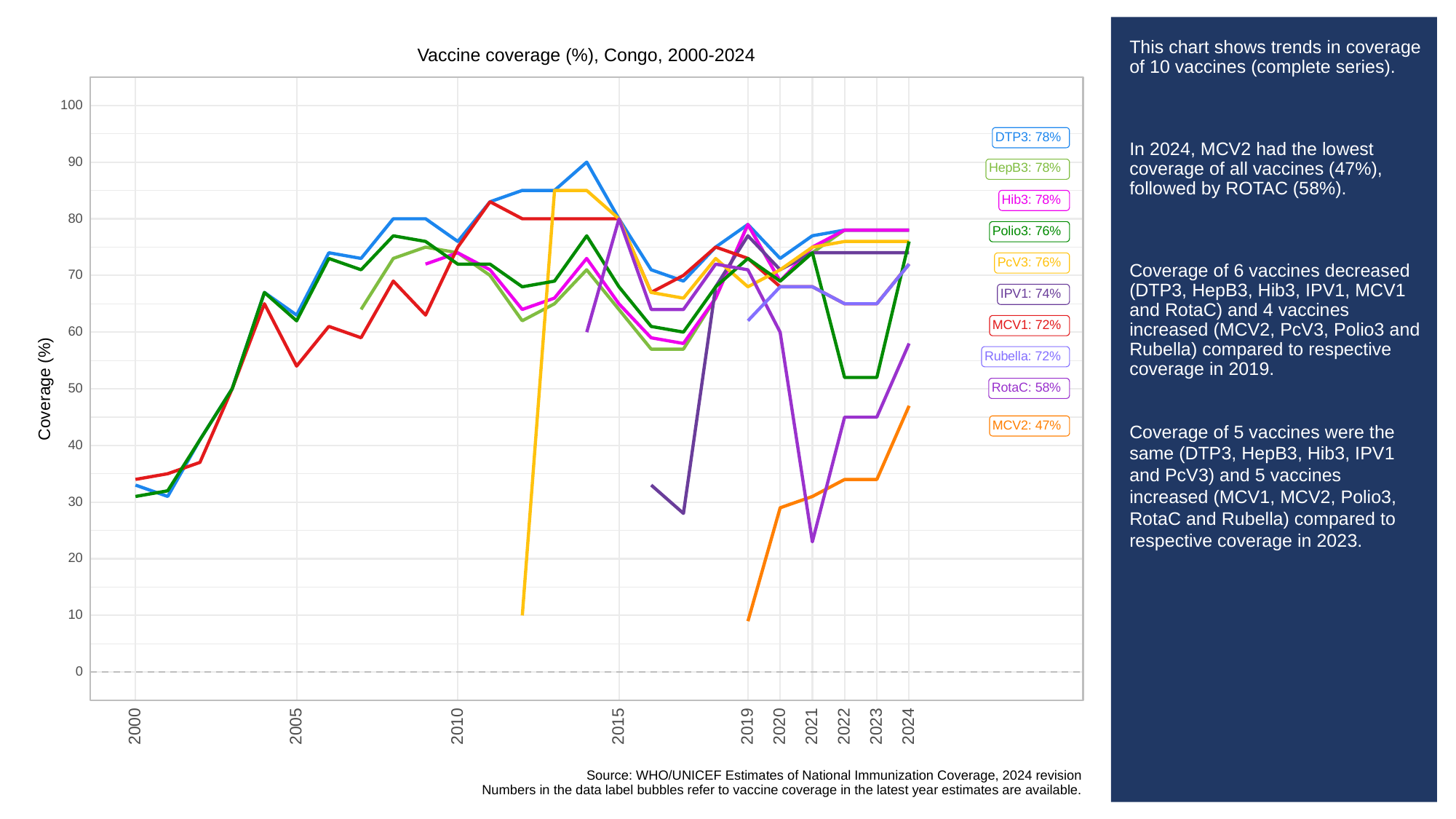

# This chart shows trends in coverage of 10 vaccines (complete series).

In 2024, MCV2 had the lowest coverage of all vaccines (47%), followed by ROTAC (58%).

Coverage of 6 vaccines decreased (DTP3, HepB3, Hib3, IPV1, MCV1 and RotaC) and 4 vaccines increased (MCV2, PcV3, Polio3 and Rubella) compared to respective coverage in 2019.

Coverage of 5 vaccines were the same (DTP3, HepB3, Hib3, IPV1 and PcV3) and 5 vaccines increased (MCV1, MCV2, Polio3, RotaC and Rubella) compared to respective coverage in 2023.

Vaccine coverage (%), Congo, 2000-2024

100

DTP3: 78%

90

HepB3: 78%

Hib3: 78%

80

Polio3: 76%

PcV3: 76%

70

IPV1: 74%

MCV1: 72%
60

Rubella: 72%

Coverage (%)
RotaC: 58%
50

MCV2: 47%
40

30

20

10

0

2023
2000
2005
2010
2015
2019
2020
2021
2022
2024
Source: WHO/UNICEF Estimates of National Immunization Coverage, 2024 revision
Numbers in the data label bubbles refer to vaccine coverage in the latest year estimates are available.